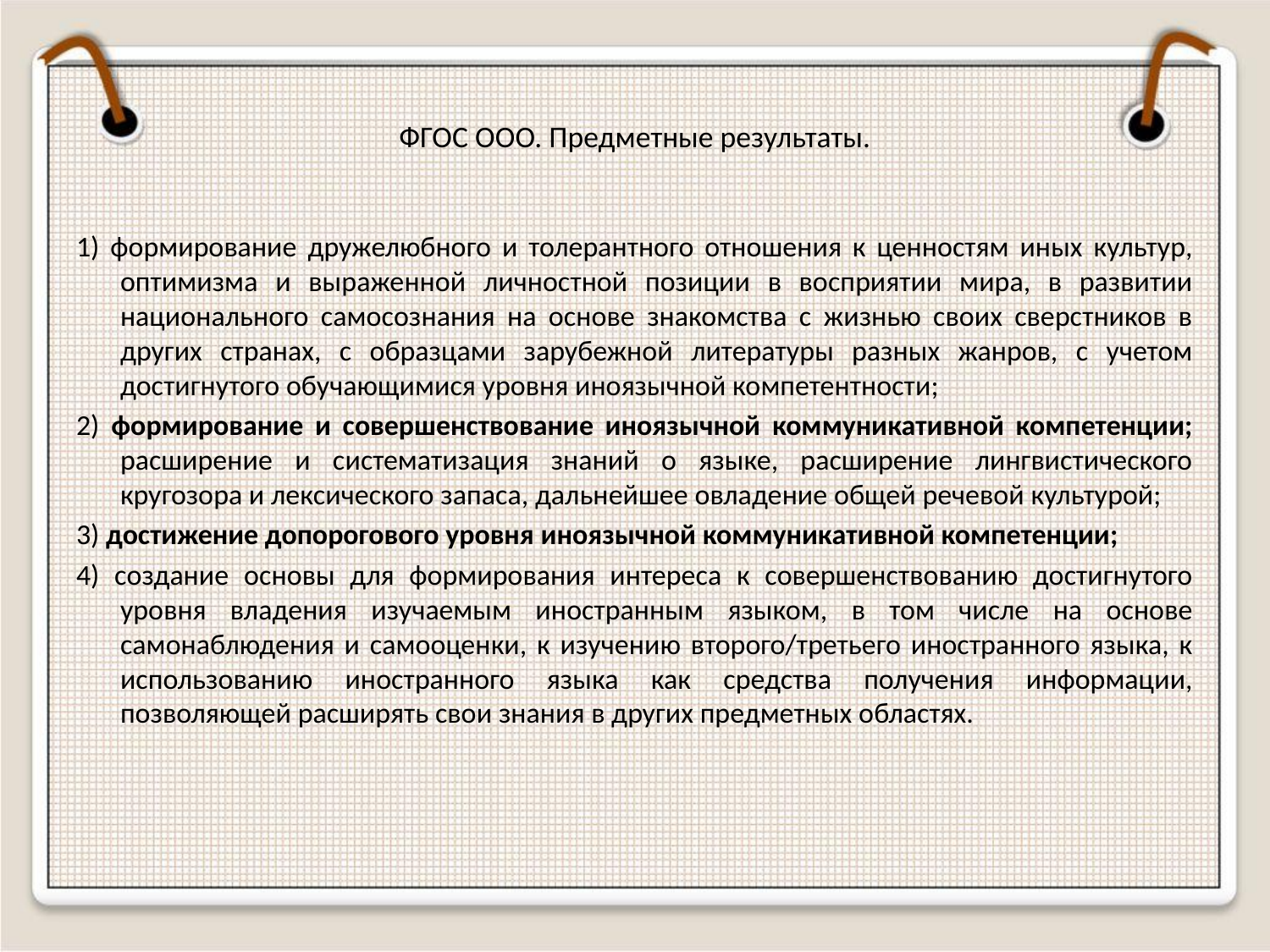

# ФГОС ООО. Предметные результаты.
1) формирование дружелюбного и толерантного отношения к ценностям иных культур, оптимизма и выраженной личностной позиции в восприятии мира, в развитии национального самосознания на основе знакомства с жизнью своих сверстников в других странах, с образцами зарубежной литературы разных жанров, с учетом достигнутого обучающимися уровня иноязычной компетентности;
2) формирование и совершенствование иноязычной коммуникативной компетенции; расширение и систематизация знаний о языке, расширение лингвистического кругозора и лексического запаса, дальнейшее овладение общей речевой культурой;
3) достижение допорогового уровня иноязычной коммуникативной компетенции;
4) создание основы для формирования интереса к совершенствованию достигнутого уровня владения изучаемым иностранным языком, в том числе на основе самонаблюдения и самооценки, к изучению второго/третьего иностранного языка, к использованию иностранного языка как средства получения информации, позволяющей расширять свои знания в других предметных областях.